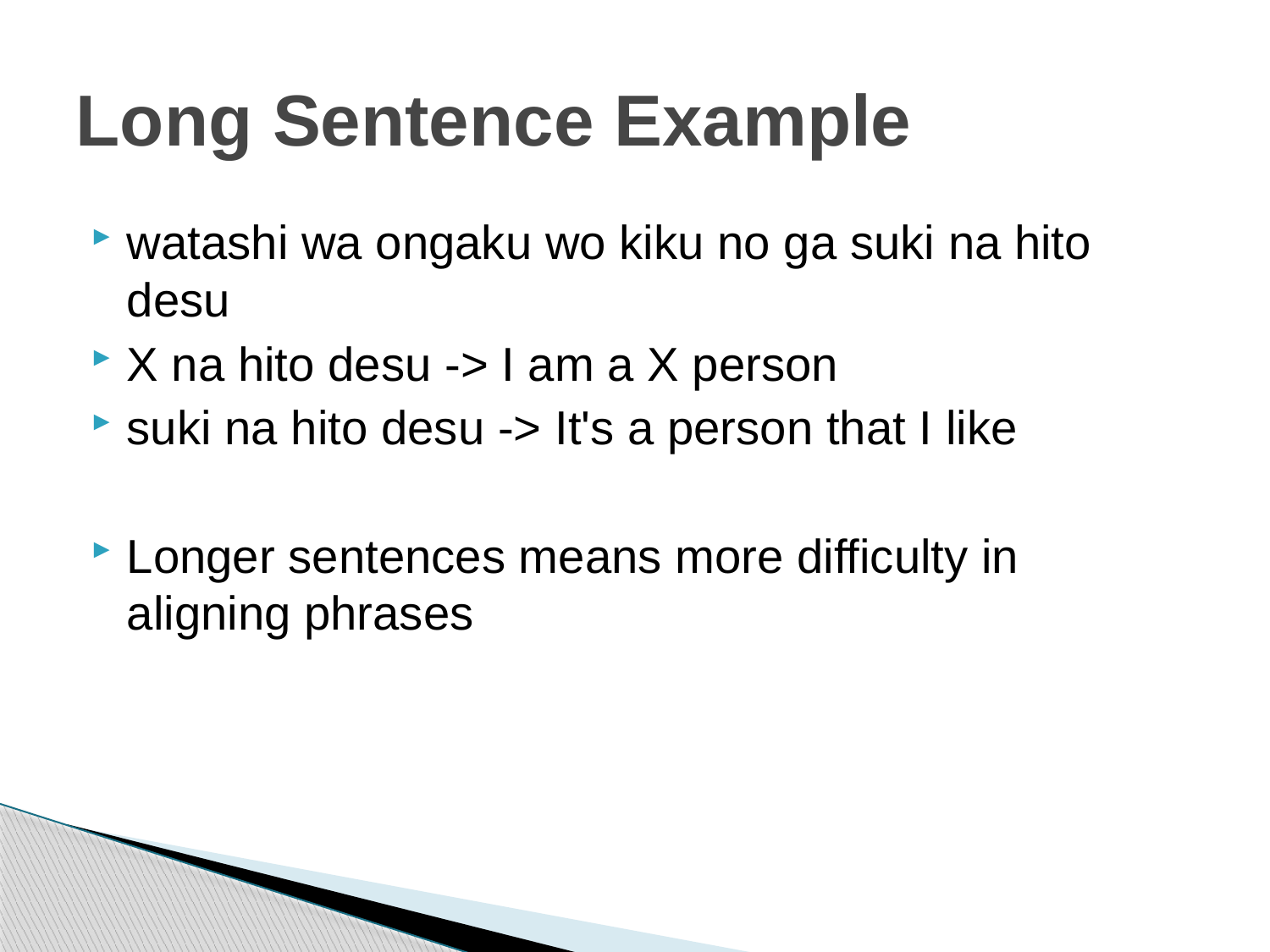

# Long Sentence Example
watashi wa ongaku wo kiku no ga suki na hito desu
X na hito desu -> I am a X person
suki na hito desu -> It's a person that I like

Longer sentences means more difficulty in aligning phrases